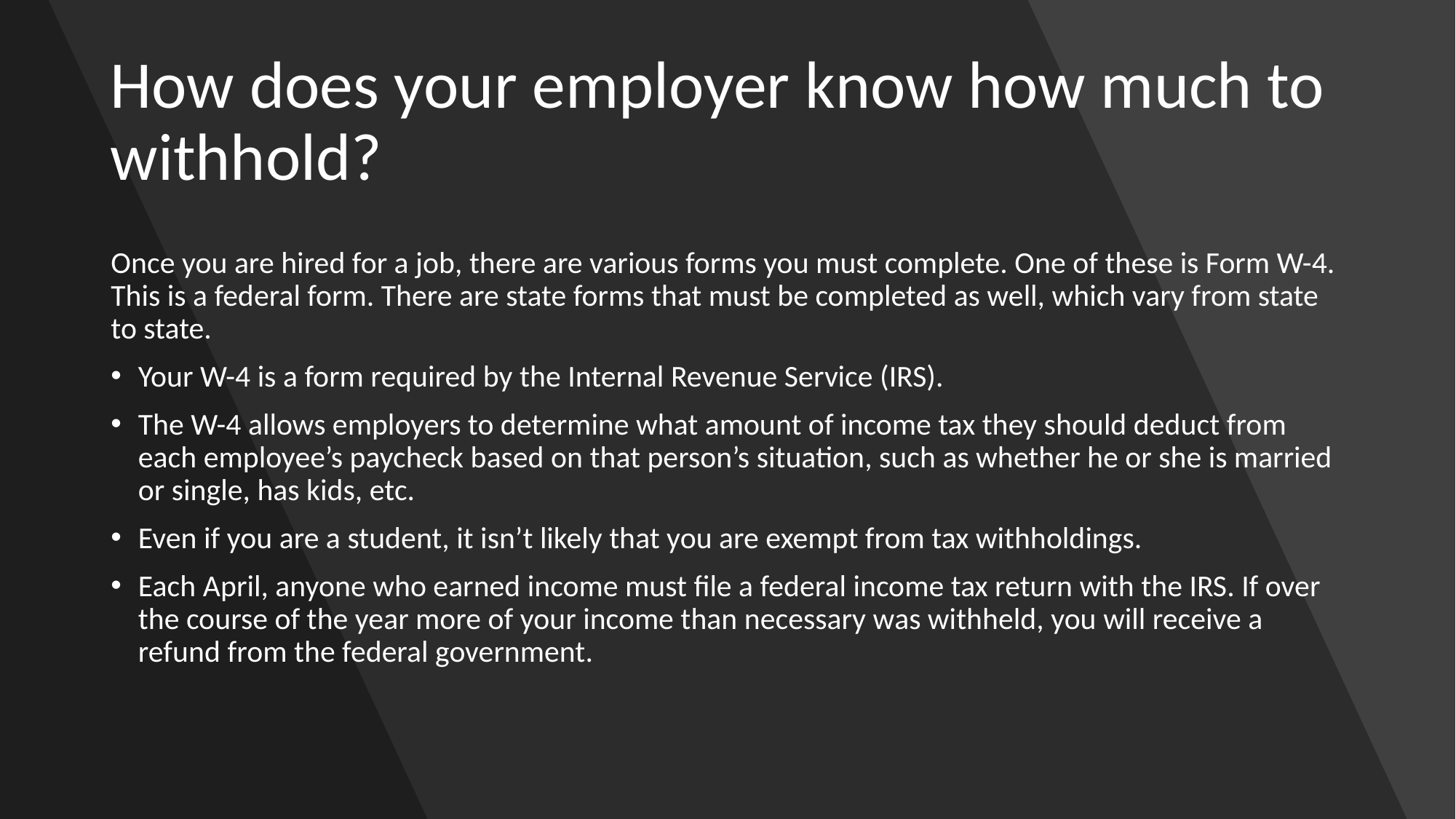

# How does your employer know how much to withhold?
Once you are hired for a job, there are various forms you must complete. One of these is Form W-4. This is a federal form. There are state forms that must be completed as well, which vary from state to state.
Your W-4 is a form required by the Internal Revenue Service (IRS).
The W-4 allows employers to determine what amount of income tax they should deduct from each employee’s paycheck based on that person’s situation, such as whether he or she is married or single, has kids, etc.
Even if you are a student, it isn’t likely that you are exempt from tax withholdings.
Each April, anyone who earned income must file a federal income tax return with the IRS. If over the course of the year more of your income than necessary was withheld, you will receive a refund from the federal government.